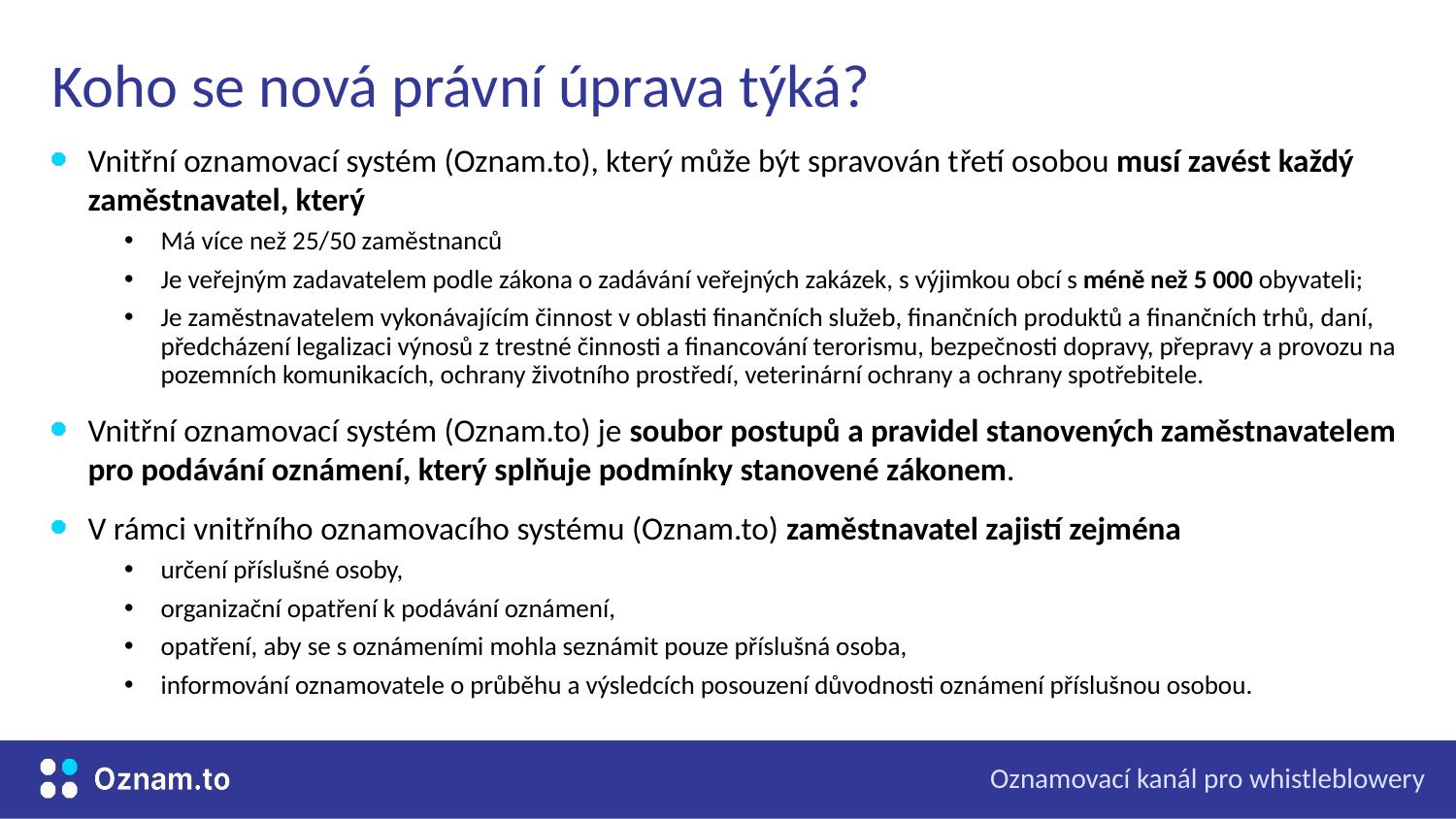

# Koho se nová právní úprava týká?
Vnitřní oznamovací systém (Oznam.to), který může být spravován třetí osobou musí zavést každý zaměstnavatel, který
Má více než 25/50 zaměstnanců
Je veřejným zadavatelem podle zákona o zadávání veřejných zakázek, s výjimkou obcí s méně než 5 000 obyvateli;
Je zaměstnavatelem vykonávajícím činnost v oblasti finančních služeb, finančních produktů a finančních trhů, daní, předcházení legalizaci výnosů z trestné činnosti a financování terorismu, bezpečnosti dopravy, přepravy a provozu na pozemních komunikacích, ochrany životního prostředí, veterinární ochrany a ochrany spotřebitele.
Vnitřní oznamovací systém (Oznam.to) je soubor postupů a pravidel stanovených zaměstnavatelem pro podávání oznámení, který splňuje podmínky stanovené zákonem.
V rámci vnitřního oznamovacího systému (Oznam.to) zaměstnavatel zajistí zejména
určení příslušné osoby,
organizační opatření k podávání oznámení,
opatření, aby se s oznámeními mohla seznámit pouze příslušná osoba,
informování oznamovatele o průběhu a výsledcích posouzení důvodnosti oznámení příslušnou osobou.